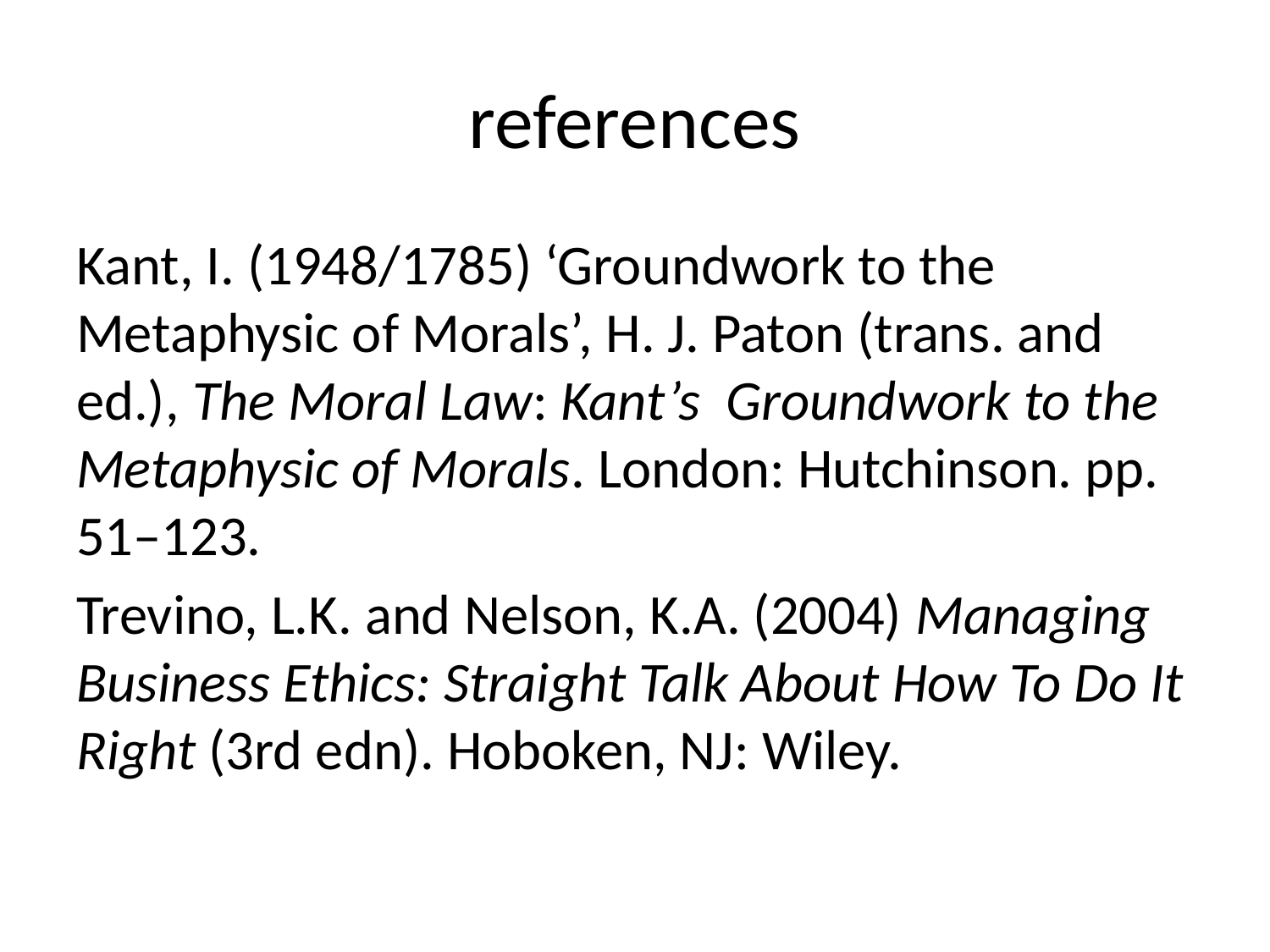

# references
Kant, I. (1948/1785) ‘Groundwork to the Metaphysic of Morals’, H. J. Paton (trans. and ed.), The Moral Law: Kant’s  Groundwork to the Metaphysic of Morals. London: Hutchinson. pp. 51–123.
Trevino, L.K. and Nelson, K.A. (2004) Managing Business Ethics: Straight Talk About How To Do It Right (3rd edn). Hoboken, NJ: Wiley.